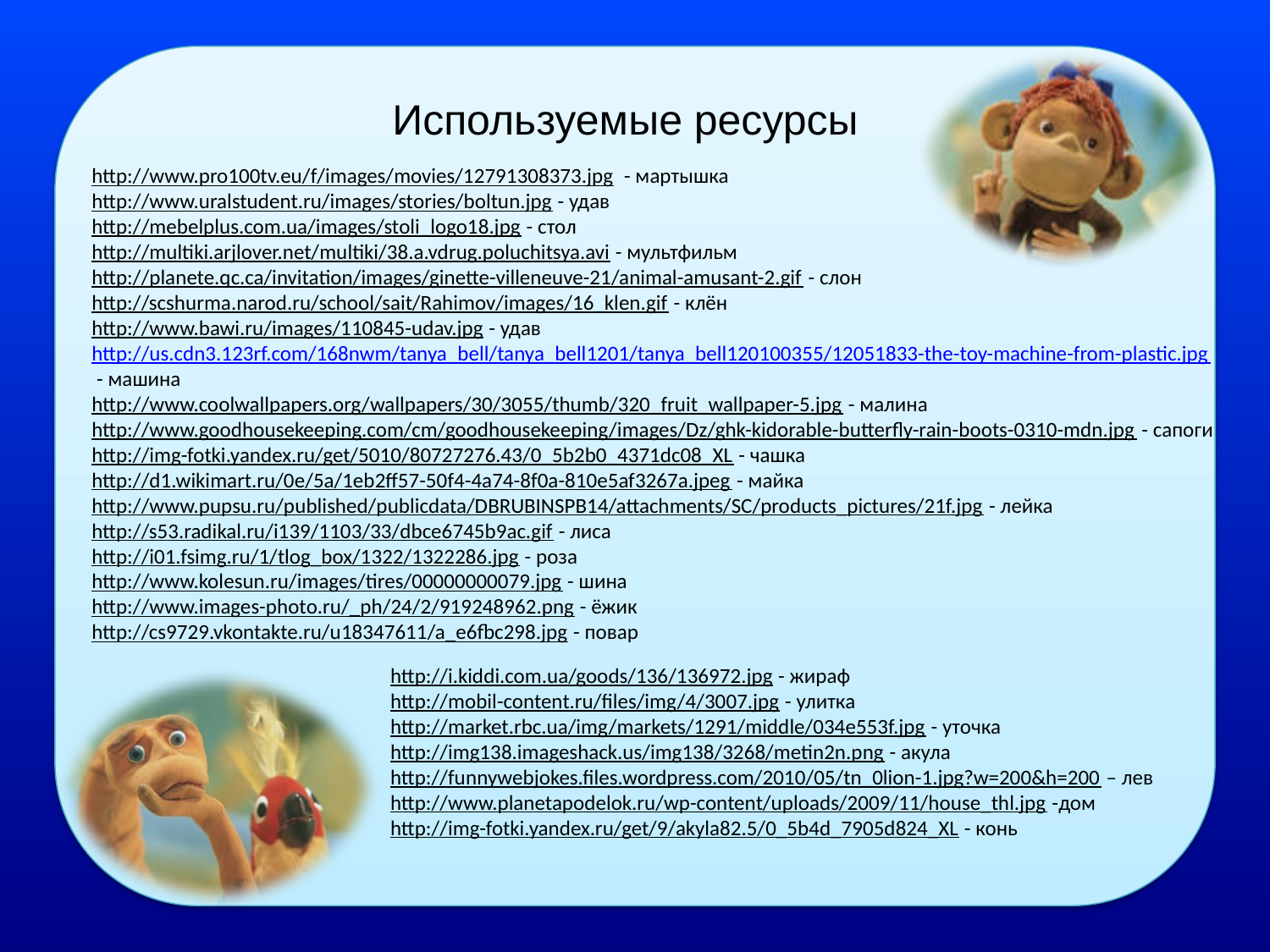

Используемые ресурсы
http://www.pro100tv.eu/f/images/movies/12791308373.jpg  - мартышка
http://www.uralstudent.ru/images/stories/boltun.jpg - удав
http://mebelplus.com.ua/images/stoli_logo18.jpg - стол
http://multiki.arjlover.net/multiki/38.a.vdrug.poluchitsya.avi - мультфильм
http://planete.qc.ca/invitation/images/ginette-villeneuve-21/animal-amusant-2.gif - слон
http://scshurma.narod.ru/school/sait/Rahimov/images/16_klen.gif - клён
http://www.bawi.ru/images/110845-udav.jpg - удав
http://us.cdn3.123rf.com/168nwm/tanya_bell/tanya_bell1201/tanya_bell120100355/12051833-the-toy-machine-from-plastic.jpg
 - машина
http://www.coolwallpapers.org/wallpapers/30/3055/thumb/320_fruit_wallpaper-5.jpg - малина
http://www.goodhousekeeping.com/cm/goodhousekeeping/images/Dz/ghk-kidorable-butterfly-rain-boots-0310-mdn.jpg - сапоги
http://img-fotki.yandex.ru/get/5010/80727276.43/0_5b2b0_4371dc08_XL - чашка
http://d1.wikimart.ru/0e/5a/1eb2ff57-50f4-4a74-8f0a-810e5af3267a.jpeg - майка
http://www.pupsu.ru/published/publicdata/DBRUBINSPB14/attachments/SC/products_pictures/21f.jpg - лейка
http://s53.radikal.ru/i139/1103/33/dbce6745b9ac.gif - лиса
http://i01.fsimg.ru/1/tlog_box/1322/1322286.jpg - роза
http://www.kolesun.ru/images/tires/00000000079.jpg - шина
http://www.images-photo.ru/_ph/24/2/919248962.png - ёжик
http://cs9729.vkontakte.ru/u18347611/a_e6fbc298.jpg - повар
http://i.kiddi.com.ua/goods/136/136972.jpg - жираф
http://mobil-content.ru/files/img/4/3007.jpg - улитка
http://market.rbc.ua/img/markets/1291/middle/034e553f.jpg - уточка
http://img138.imageshack.us/img138/3268/metin2n.png - акула
http://funnywebjokes.files.wordpress.com/2010/05/tn_0lion-1.jpg?w=200&h=200 – лев
http://www.planetapodelok.ru/wp-content/uploads/2009/11/house_thl.jpg -дом
http://img-fotki.yandex.ru/get/9/akyla82.5/0_5b4d_7905d824_XL - конь